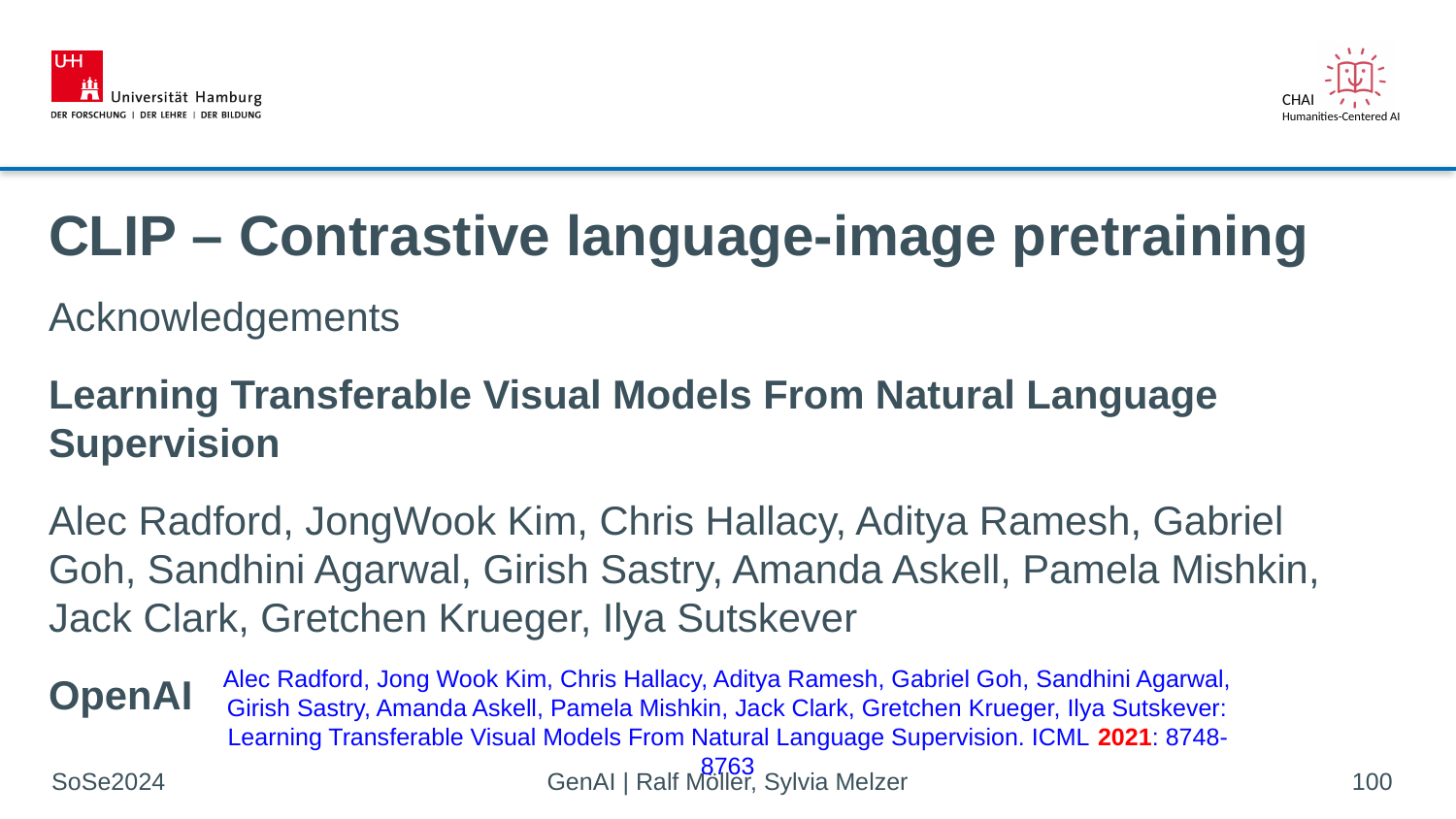

# CLIP – Contrastive language-image pretraining
Acknowledgements
Learning Transferable Visual Models From Natural Language Supervision
Alec Radford, JongWook Kim, Chris Hallacy, Aditya Ramesh, Gabriel Goh, Sandhini Agarwal, Girish Sastry, Amanda Askell, Pamela Mishkin, Jack Clark, Gretchen Krueger, Ilya Sutskever
OpenAI

Alec Radford, Jong Wook Kim, Chris Hallacy, Aditya Ramesh, Gabriel Goh, Sandhini Agarwal, Girish Sastry, Amanda Askell, Pamela Mishkin, Jack Clark, Gretchen Krueger, Ilya Sutskever:
Learning Transferable Visual Models From Natural Language Supervision. ICML 2021: 8748-8763
SoSe2024
GenAI | Ralf Möller, Sylvia Melzer
100